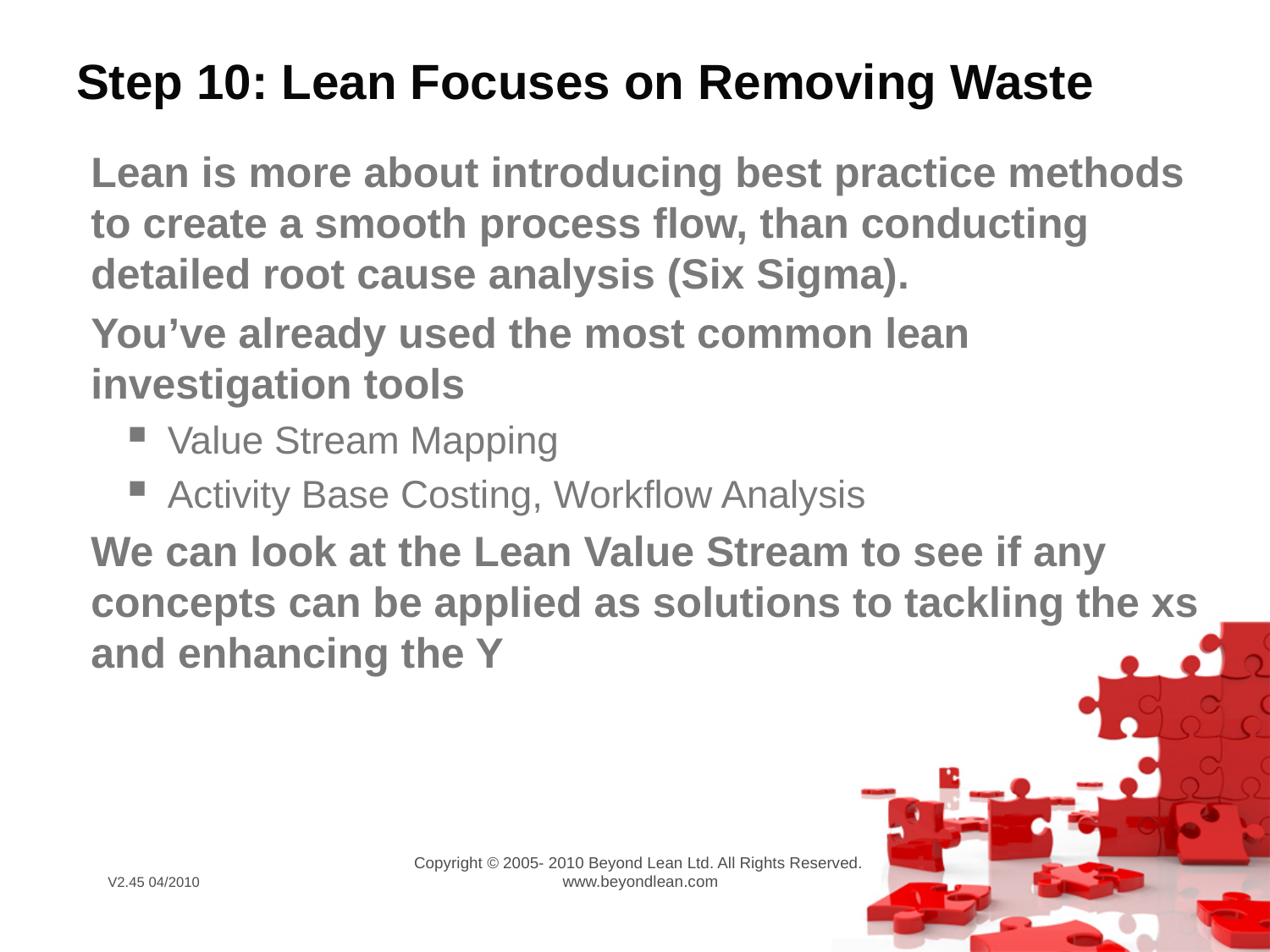

# Step 10: Lean Focuses on Removing Waste
Lean is more about introducing best practice methods to create a smooth process flow, than conducting detailed root cause analysis (Six Sigma).
You’ve already used the most common lean investigation tools
Value Stream Mapping
Activity Base Costing, Workflow Analysis
We can look at the Lean Value Stream to see if any concepts can be applied as solutions to tackling the xs and enhancing the Y